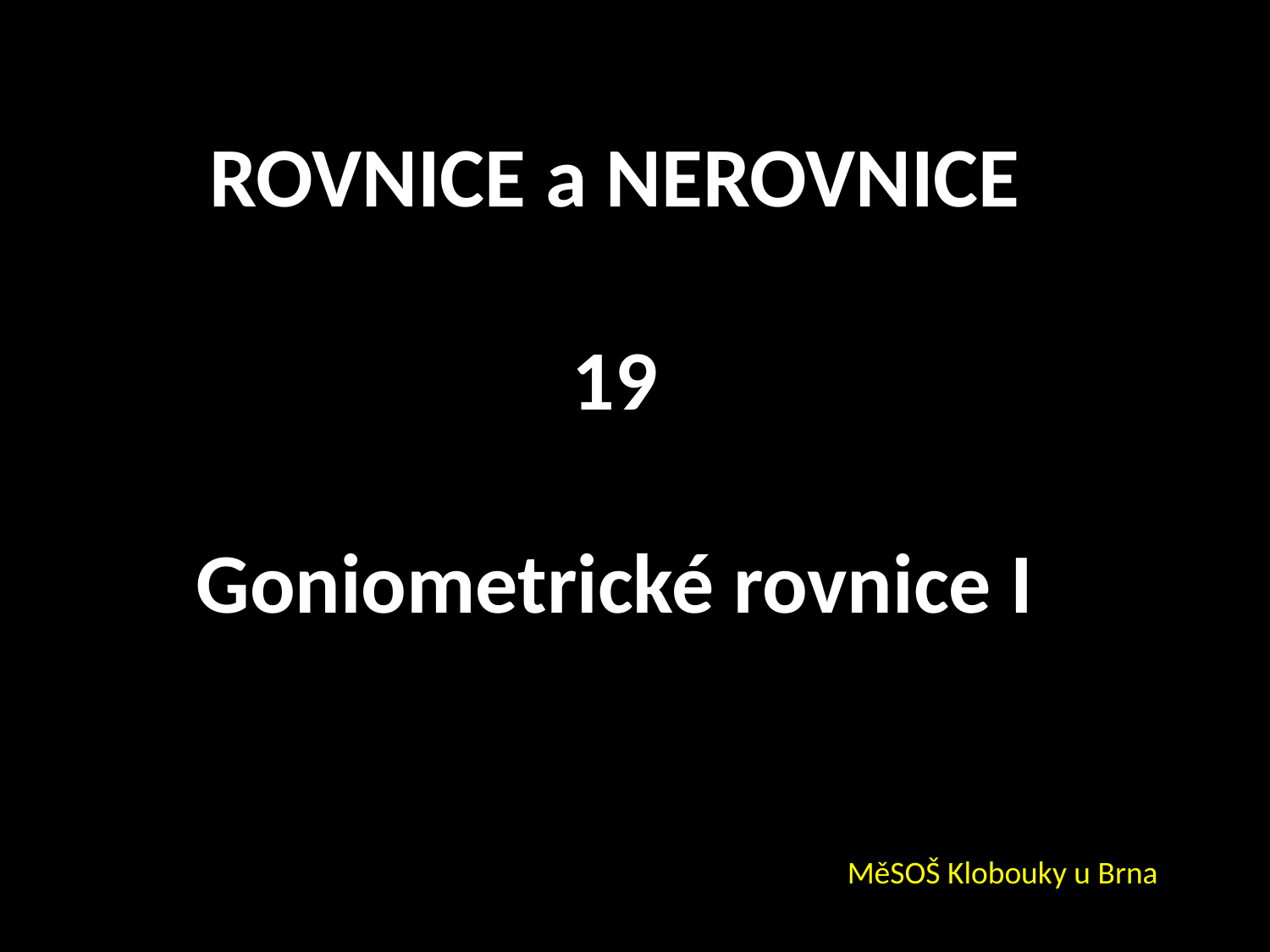

ROVNICE a NEROVNICE

19

Goniometrické rovnice I

MěSOŠ Klobouky u Brna